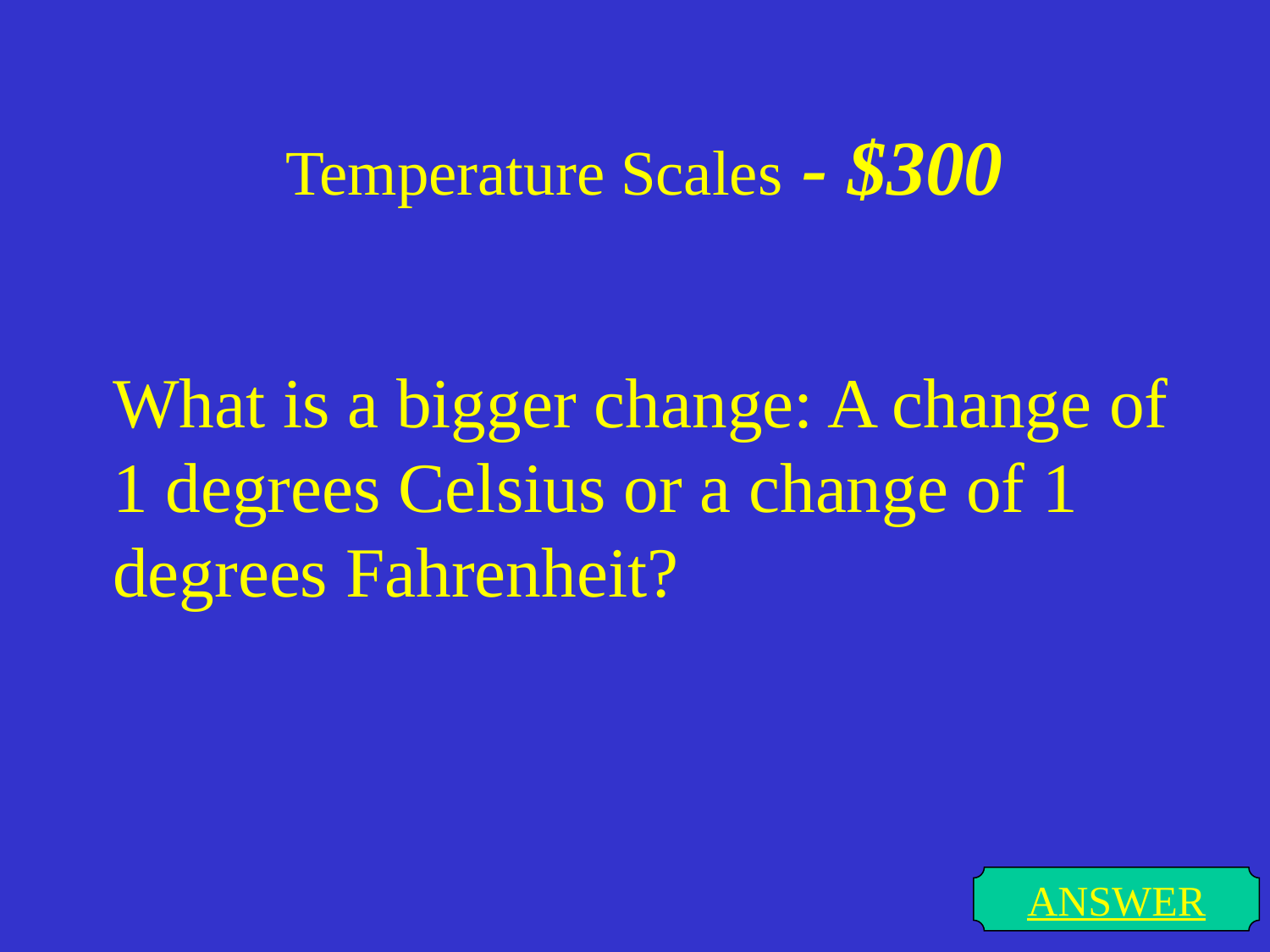

# Temperature Scales - $300
What is a bigger change: A change of 1 degrees Celsius or a change of 1 degrees Fahrenheit?

ANSWER